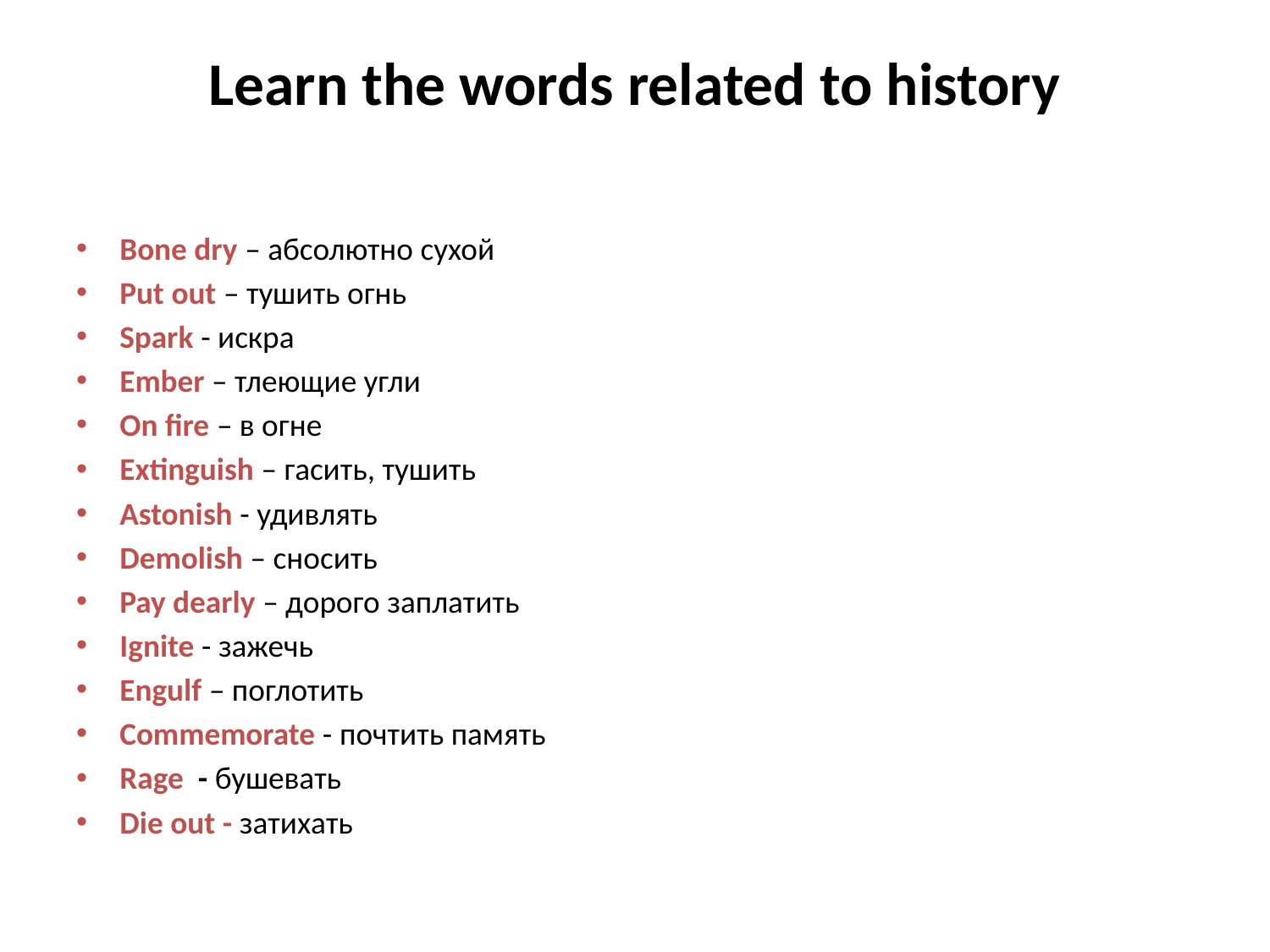

# Learn the words related to history
Bone dry – абсолютно сухой
Put out – тушить огнь
Spark - искра
Ember – тлеющие угли
On fire – в огне
Extinguish – гасить, тушить
Astonish - удивлять
Demolish – сносить
Pay dearly – дорого заплатить
Ignite - зажечь
Engulf – поглотить
Commemorate - почтить память
Rage  - бушевать
Die out - затихать